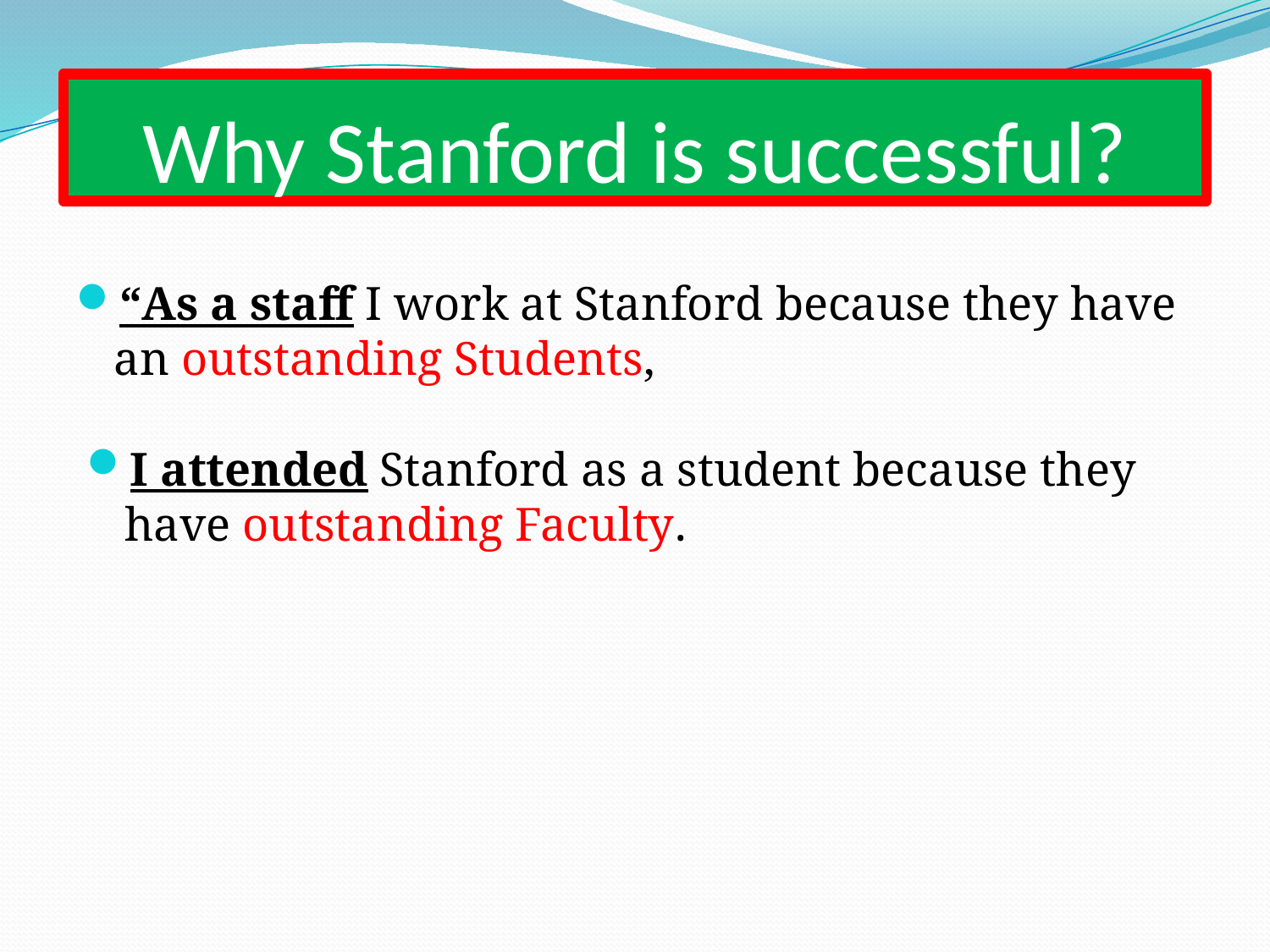

# Why Stanford is successful?
“As a staff I work at Stanford because they have an outstanding Students,
I attended Stanford as a student because they have outstanding Faculty.